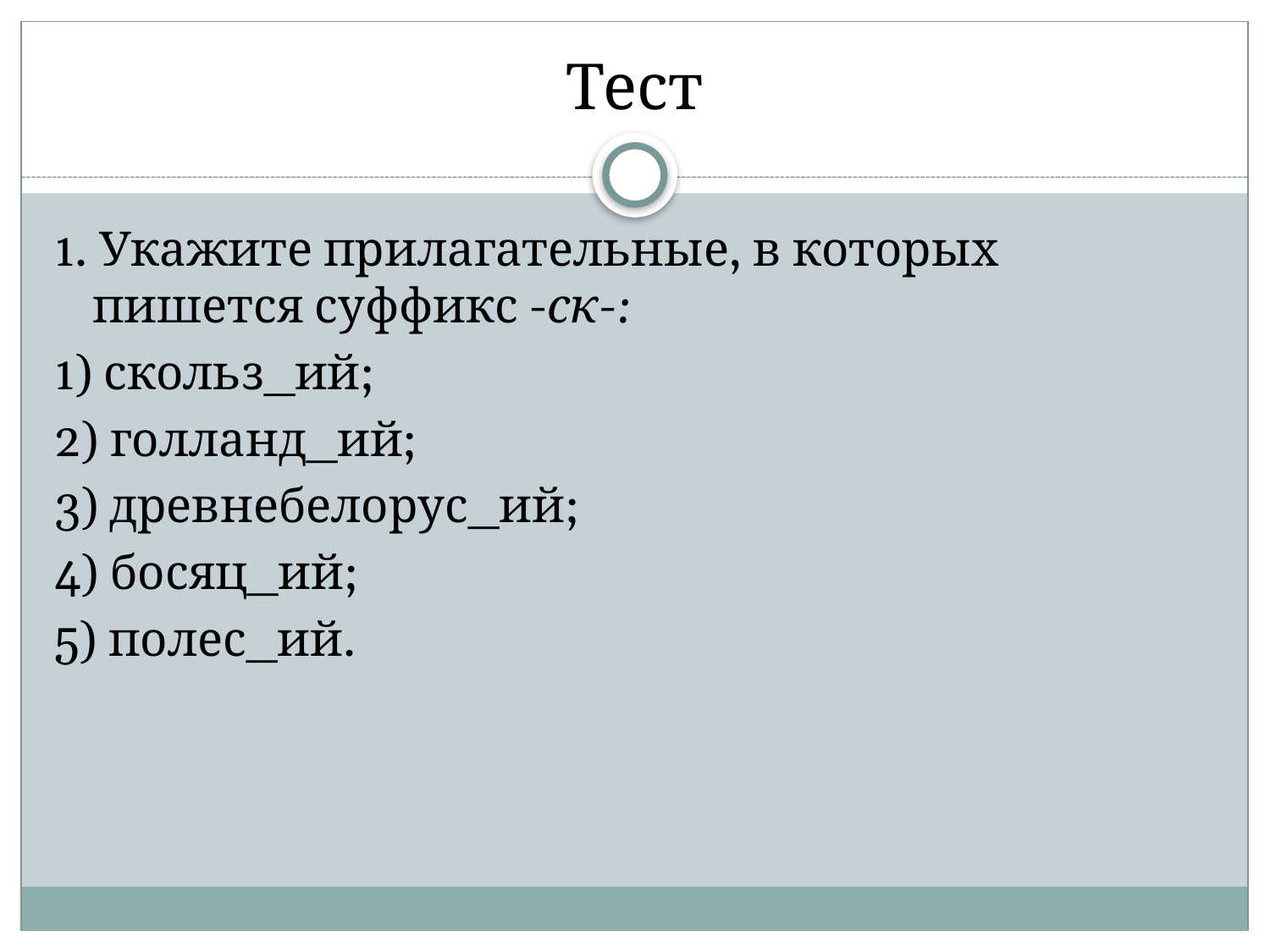

# Тест
1. Укажите прилагательные, в которых пишется суффикс -ск-:
1) скольз_ий;
2) голланд_ий;
3) древнебелорус_ий;
4) босяц_ий;
5) полес_ий.